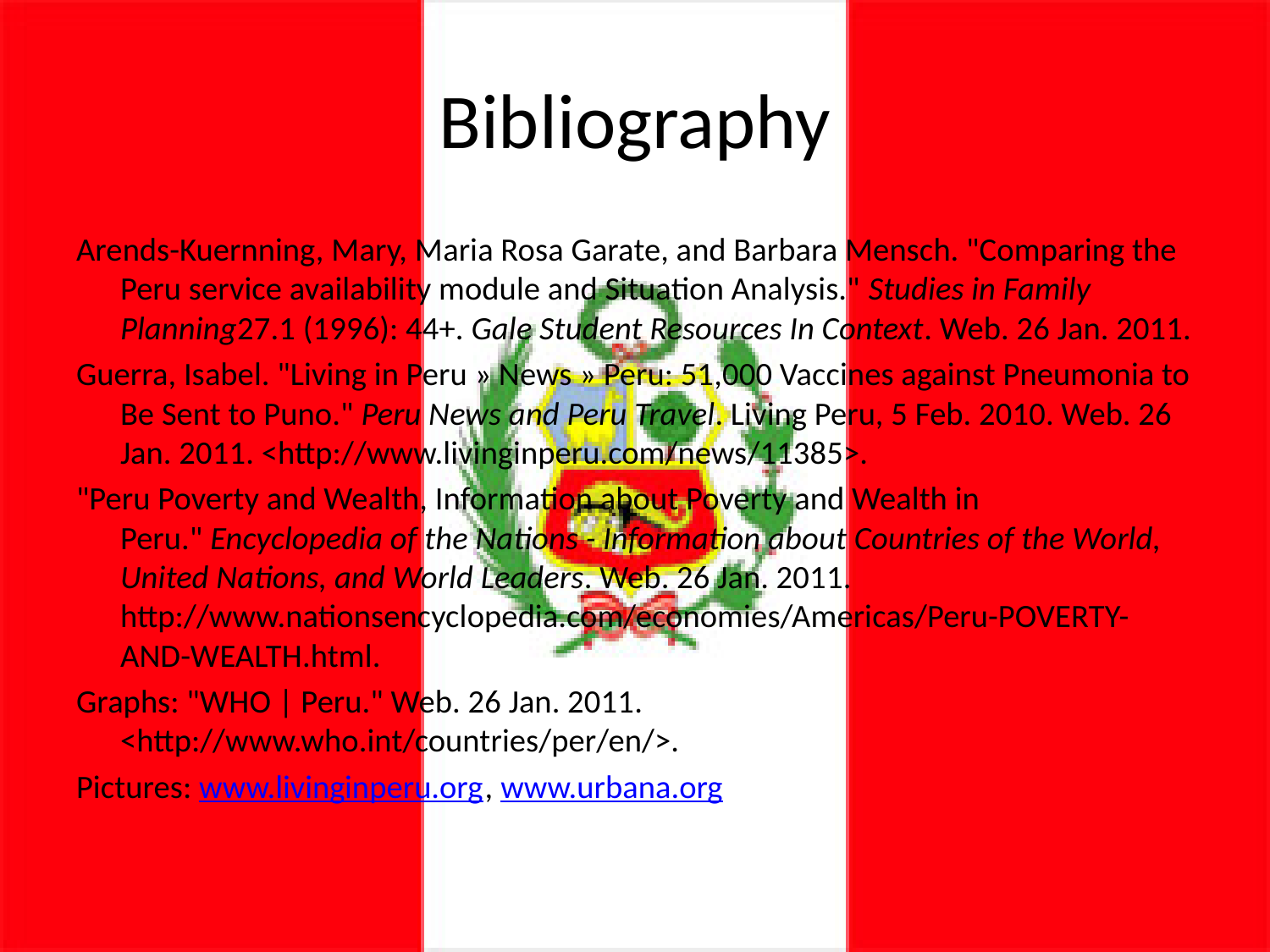

# Bibliography
Arends-Kuernning, Mary, Maria Rosa Garate, and Barbara Mensch. "Comparing the Peru service availability module and Situation Analysis." Studies in Family Planning27.1 (1996): 44+. Gale Student Resources In Context. Web. 26 Jan. 2011.
Guerra, Isabel. "Living in Peru » News » Peru: 51,000 Vaccines against Pneumonia to Be Sent to Puno." Peru News and Peru Travel. Living Peru, 5 Feb. 2010. Web. 26 Jan. 2011. <http://www.livinginperu.com/news/11385>.
"Peru Poverty and Wealth, Information about Poverty and Wealth in Peru." Encyclopedia of the Nations - Information about Countries of the World, United Nations, and World Leaders. Web. 26 Jan. 2011. http://www.nationsencyclopedia.com/economies/Americas/Peru-POVERTY-AND-WEALTH.html.
Graphs: "WHO | Peru." Web. 26 Jan. 2011. <http://www.who.int/countries/per/en/>.
Pictures: www.livinginperu.org, www.urbana.org